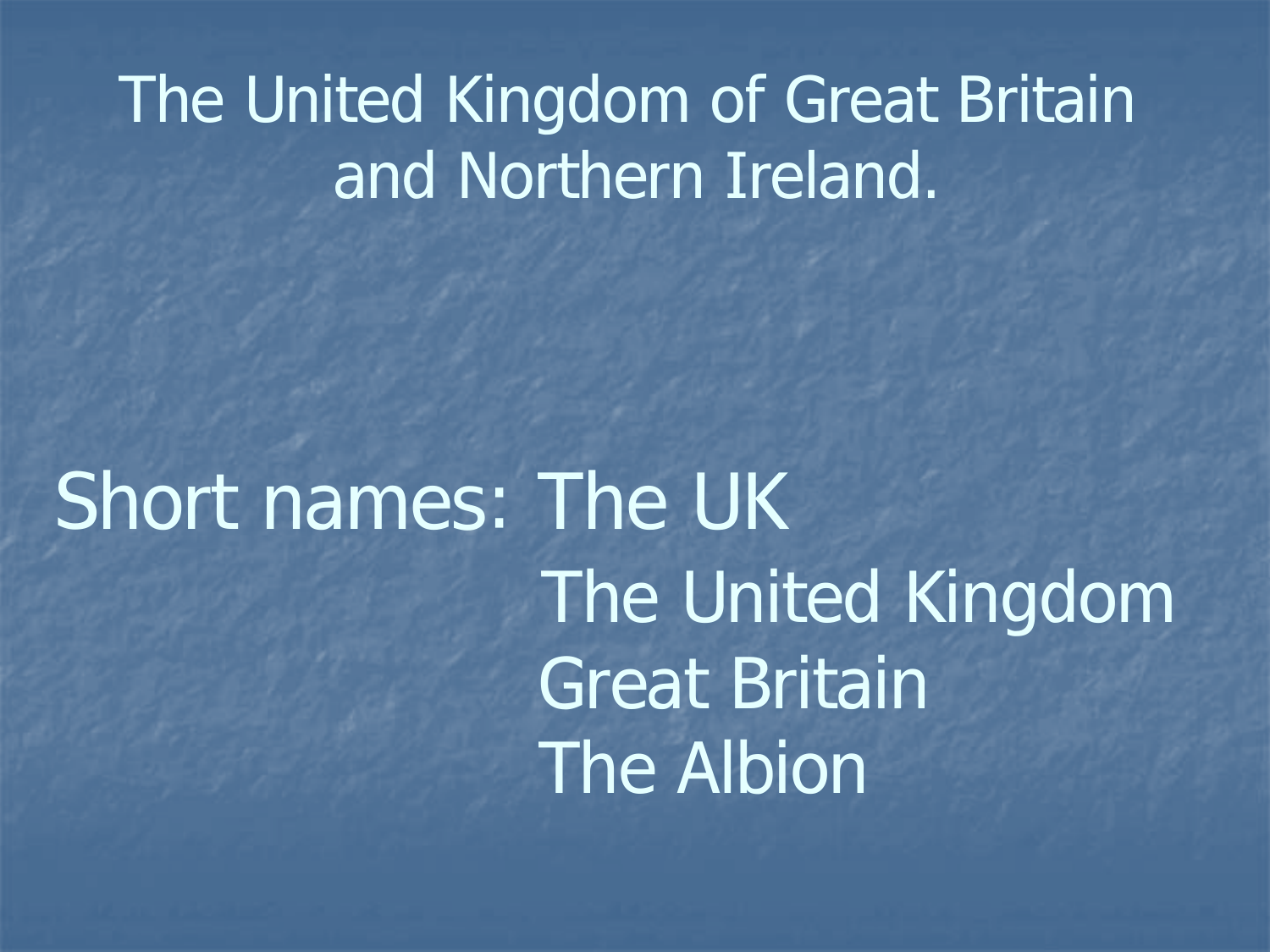

The United Kingdom of Great Britain
 and Northern Ireland.
Short names: The UK
                    The United Kingdom
                      Great Britain
                      The Albion